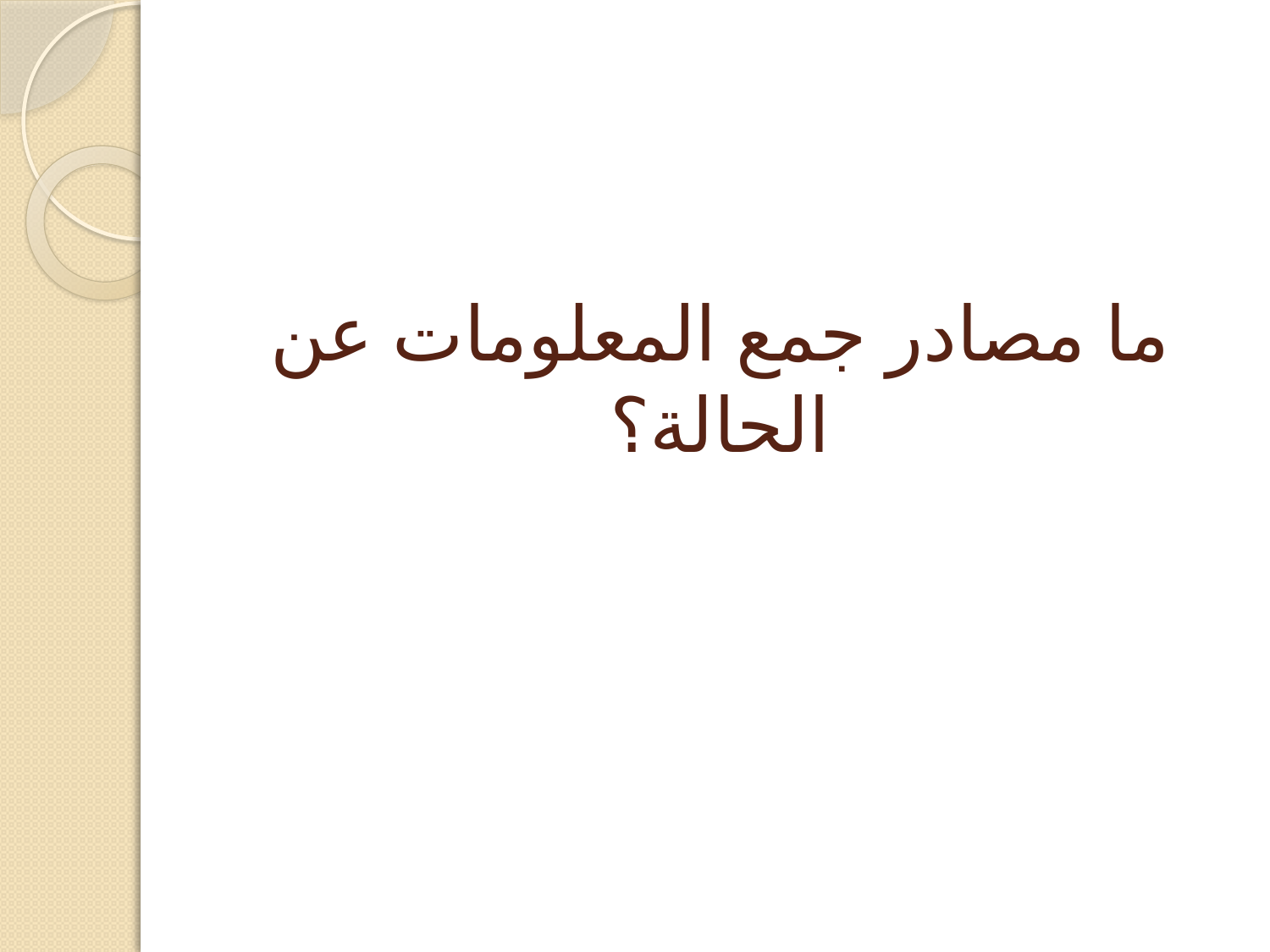

# ما مصادر جمع المعلومات عن الحالة؟